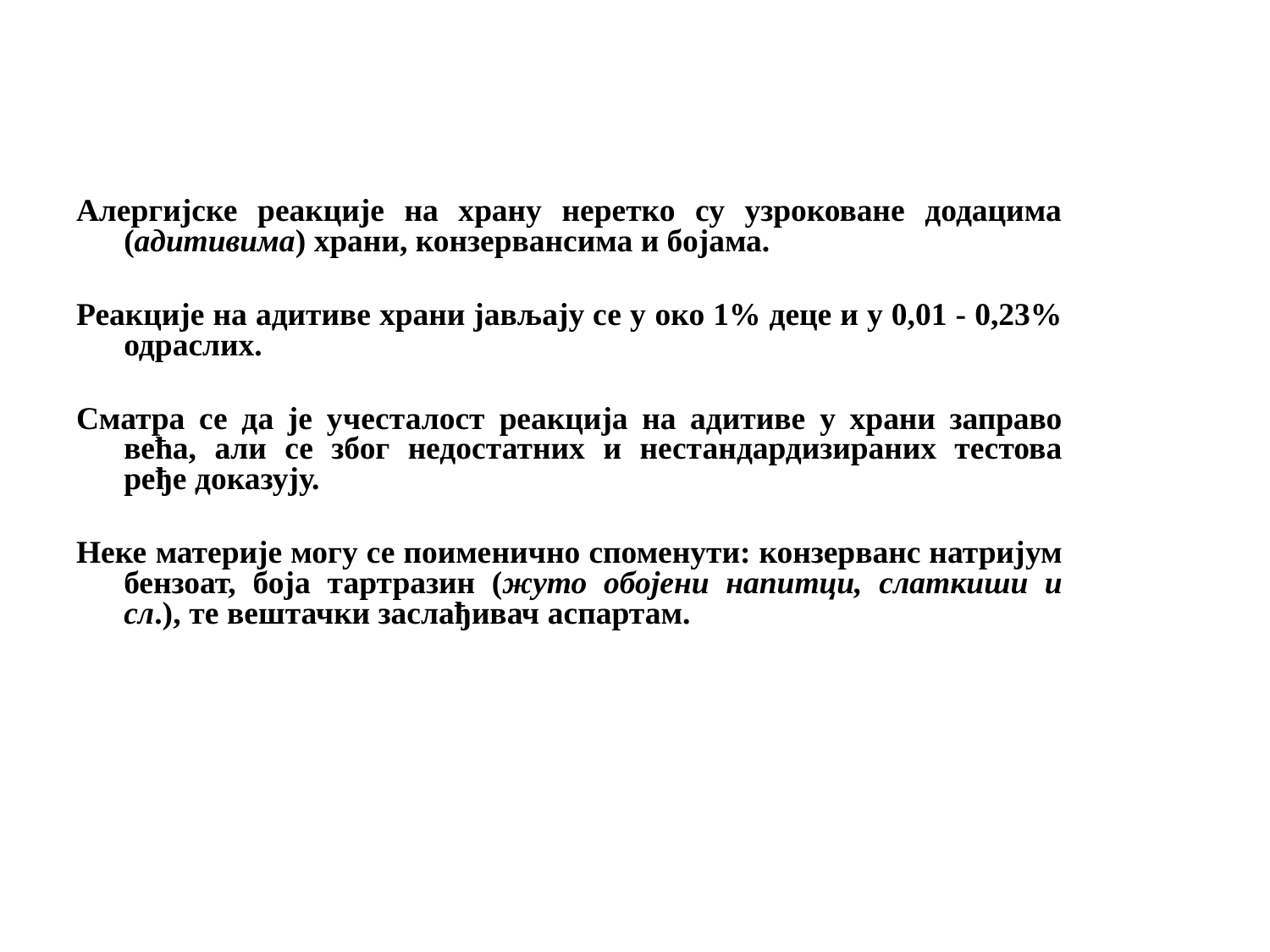

Алергијске реакције на храну неретко су узроковане додацима (адитивима) храни, конзервансима и бојама.

Реакције на адитиве храни јављају се у око 1% деце и у 0,01 - 0,23% одраслих.

Сматра се да је учесталост реакција на адитиве у храни заправо већа, али се због недостатних и нестандардизираних тестова ређе доказују.

Неке материје могу се поименично споменути: конзерванс натријум бензоат, боја тартразин (жуто обојени напитци, слаткиши и сл.), те вештачки заслађивач аспартам.